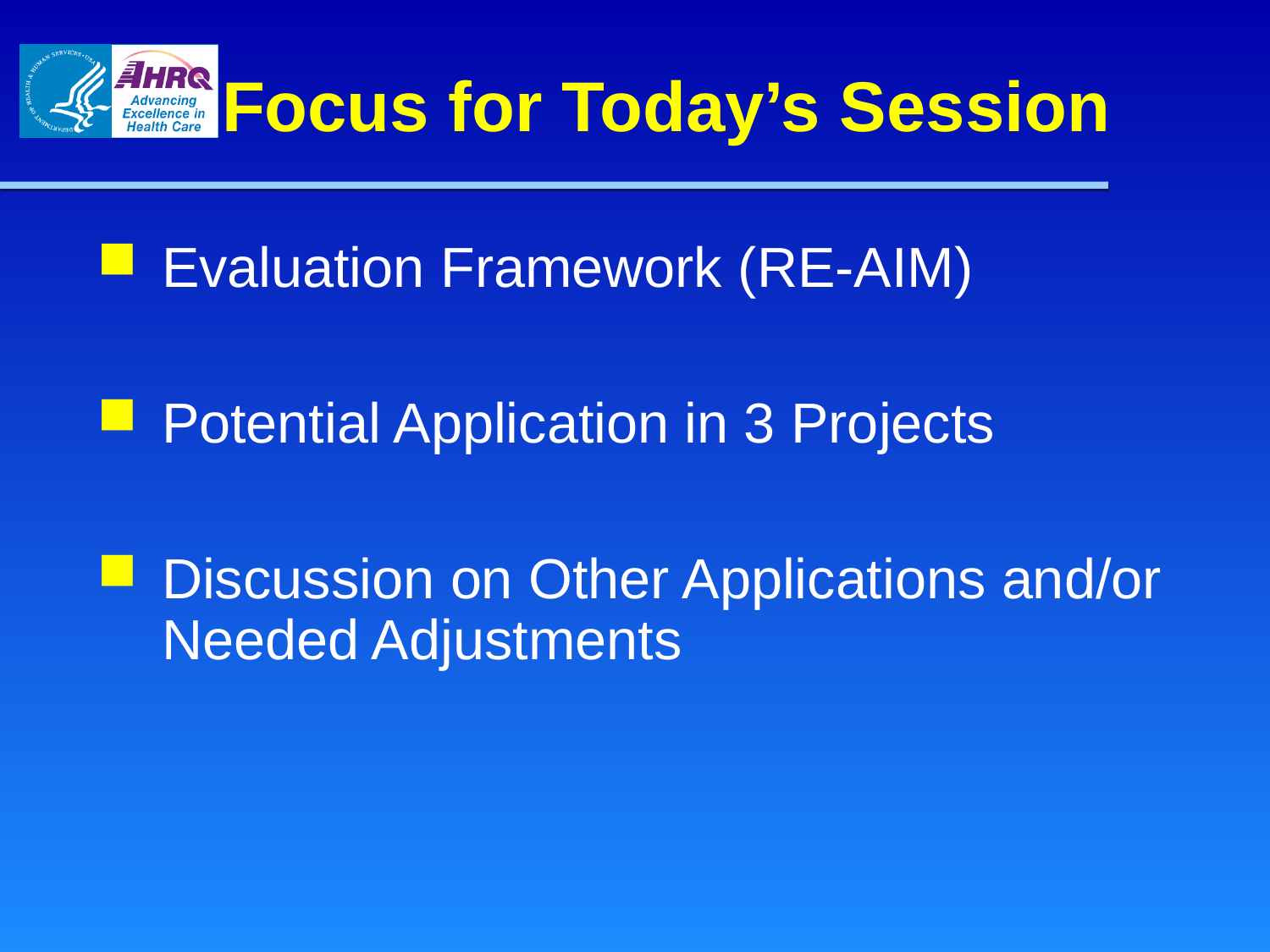

# Focus for Today’s Session
Evaluation Framework (RE-AIM)

Potential Application in 3 Projects

Discussion on Other Applications and/or Needed Adjustments